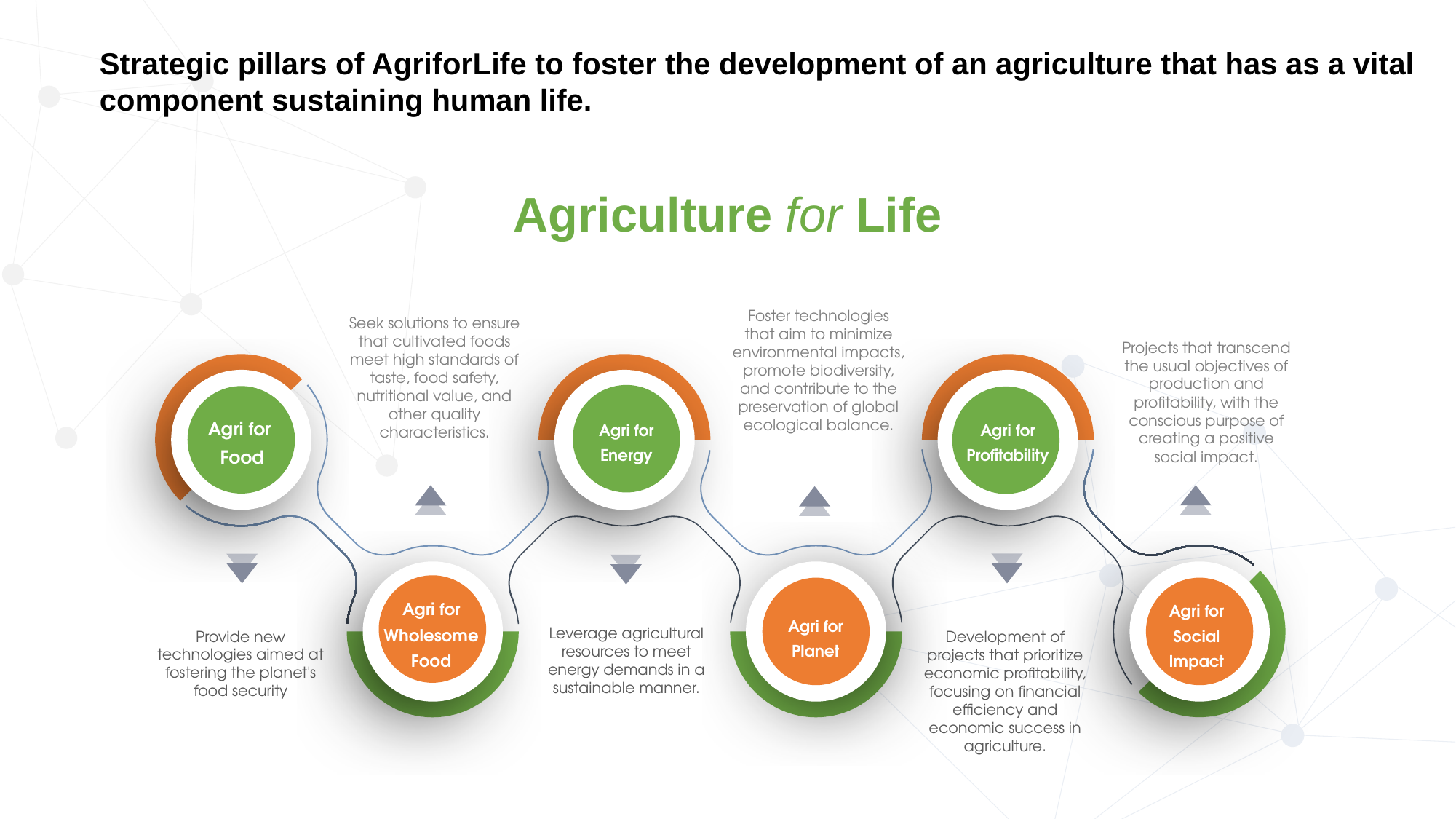

Strategic pillars of AgriforLife to foster the development of an agriculture that has as a vital component sustaining human life.
Agriculture for Life
Foster technologies that aim to minimize environmental impacts, promote biodiversity, and contribute to the preservation of global ecological balance.
Seek solutions to ensure that cultivated foods meet high standards of taste, food safety, nutritional value, and other quality characteristics.
Projects that transcend the usual objectives of production and profitability, with the conscious purpose of creating a positive social impact.

Agri for
Food
Agri for
Profitability
Agri for
Energy

Agri for Wholesome Food
Agri for
Social
Impact
Agri for
Planet
Leverage agricultural resources to meet energy demands in a sustainable manner.
Provide new technologies aimed at fostering the planet's food security
Development of projects that prioritize economic profitability, focusing on financial efficiency and economic success in agriculture.